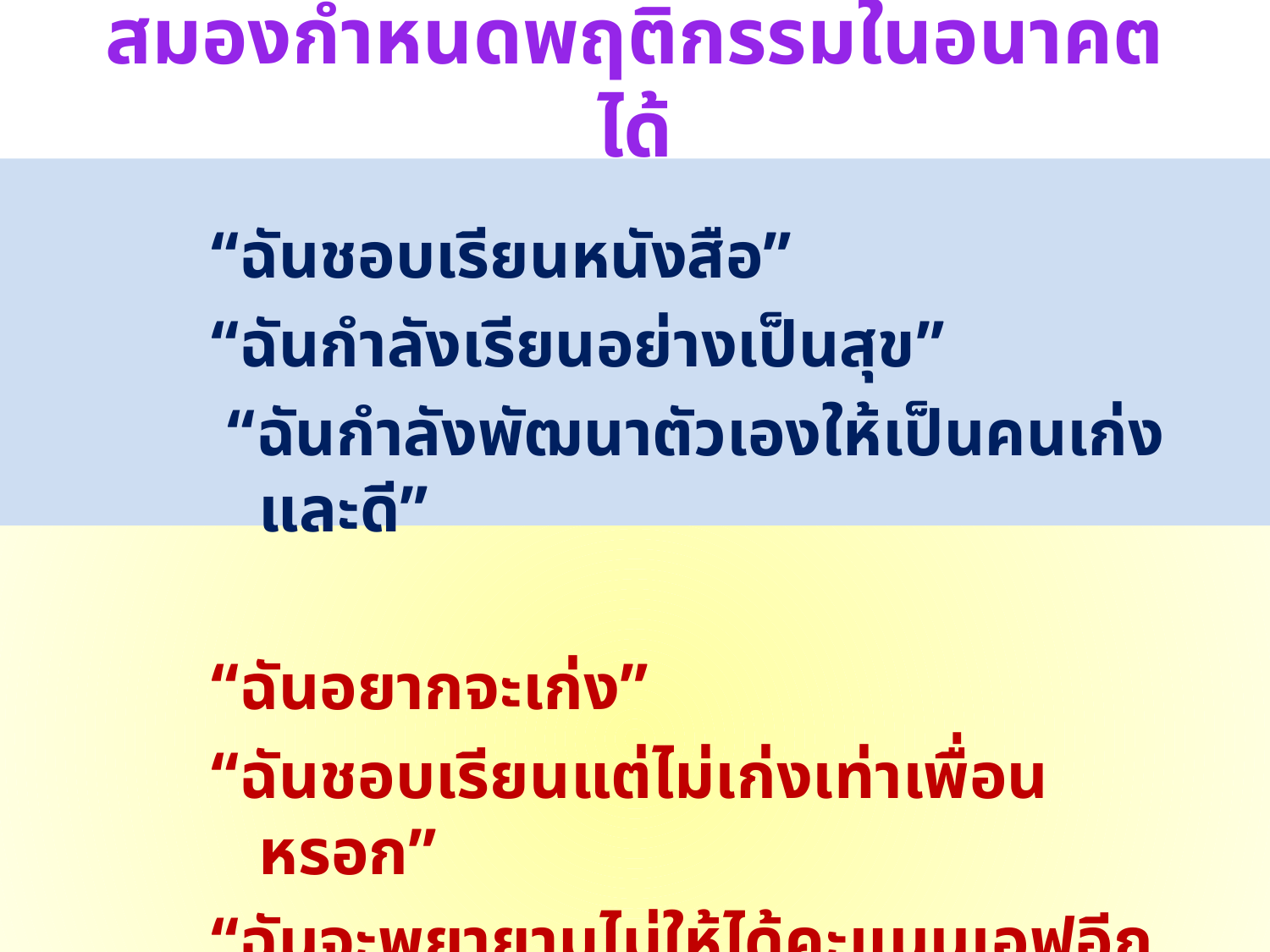

# สมองกำหนดพฤติกรรมในอนาคตได้

“ฉันชอบเรียนหนังสือ”
“ฉันกำลังเรียนอย่างเป็นสุข”
 “ฉันกำลังพัฒนาตัวเองให้เป็นคนเก่งและดี”

“ฉันอยากจะเก่ง”
“ฉันชอบเรียนแต่ไม่เก่งเท่าเพื่อนหรอก”
“ฉันจะพยายามไม่ให้ได้คะแนนเอฟอีกครั้งหนึ่ง”